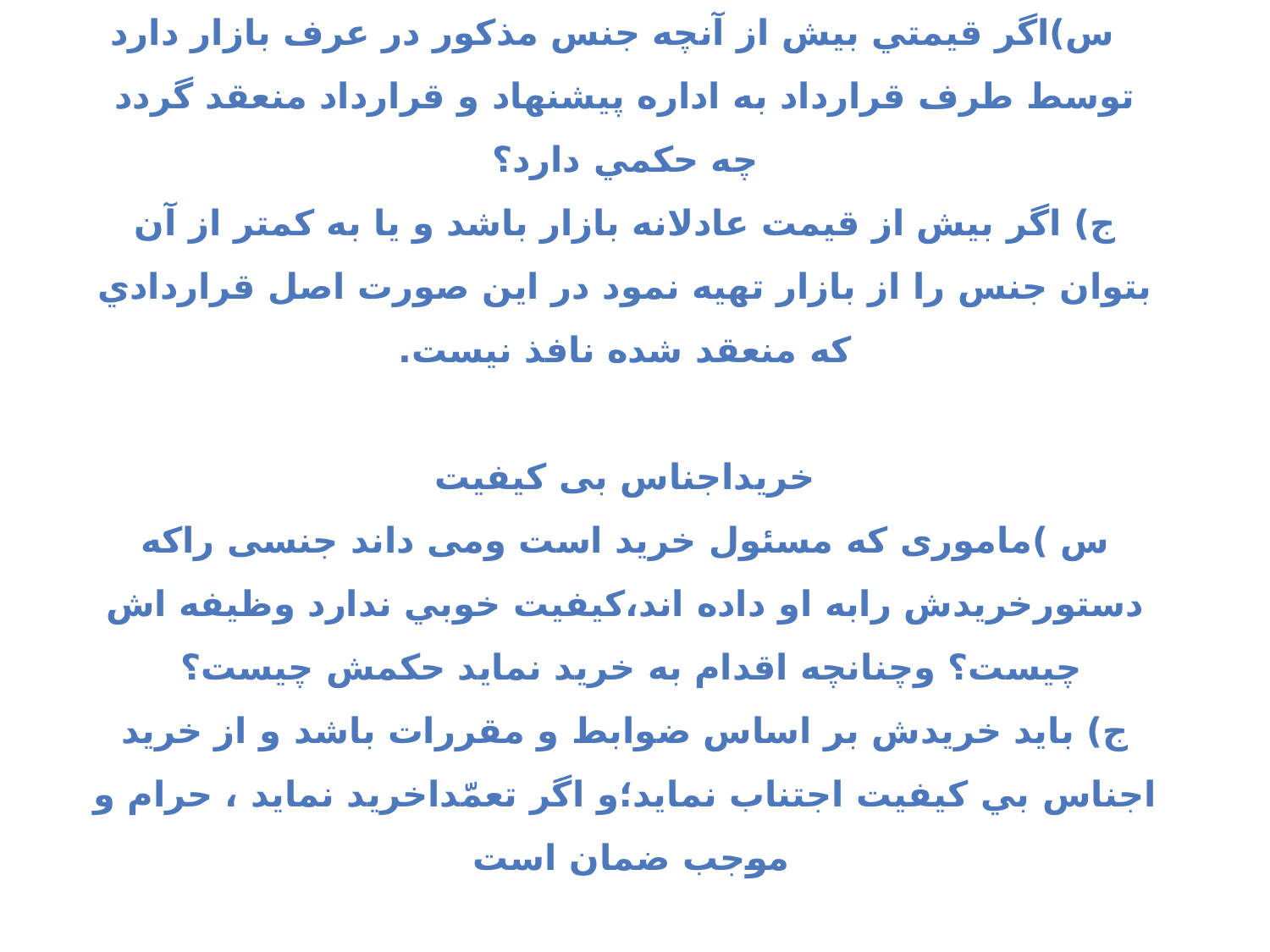

خرید به قیمت بالاتر
  س)اگر قيمتي بيش از آنچه جنس مذكور در عرف بازار دارد توسط طرف قرارداد به اداره پيشنهاد و قرارداد منعقد گردد چه حكمي دارد؟
ج) اگر بيش از قيمت عادلانه بازار باشد و يا به كمتر از آن بتوان جنس را از بازار تهيه نمود در اين صورت اصل قراردادي كه منعقد شده نافذ نيست.
خریداجناس بی کیفیت
س )ماموری که مسئول خرید است ومی داند جنسی راکه دستورخریدش رابه او داده اند،كيفيت خوبي ندارد وظيفه اش چیست؟ وچنانچه اقدام به خرید نماید حکمش چیست؟
ج) بايد خريدش بر اساس ضوابط و مقررات باشد و از خريد اجناس بي كيفيت اجتناب نمايد؛و اگر تعمّداخرید نماید ، حرام و موجب ضمان است